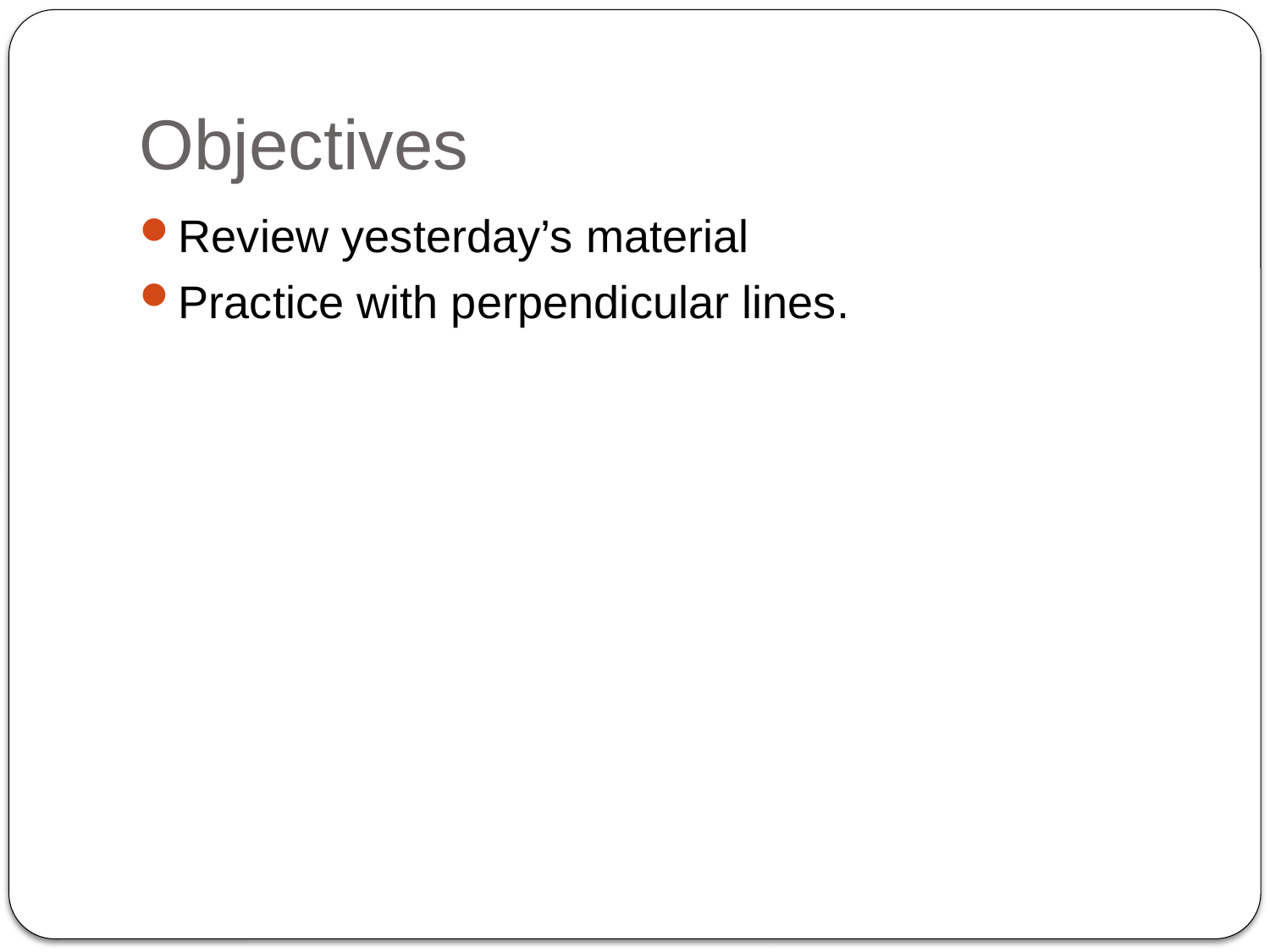

# Objectives
Review yesterday’s material
Practice with perpendicular lines.